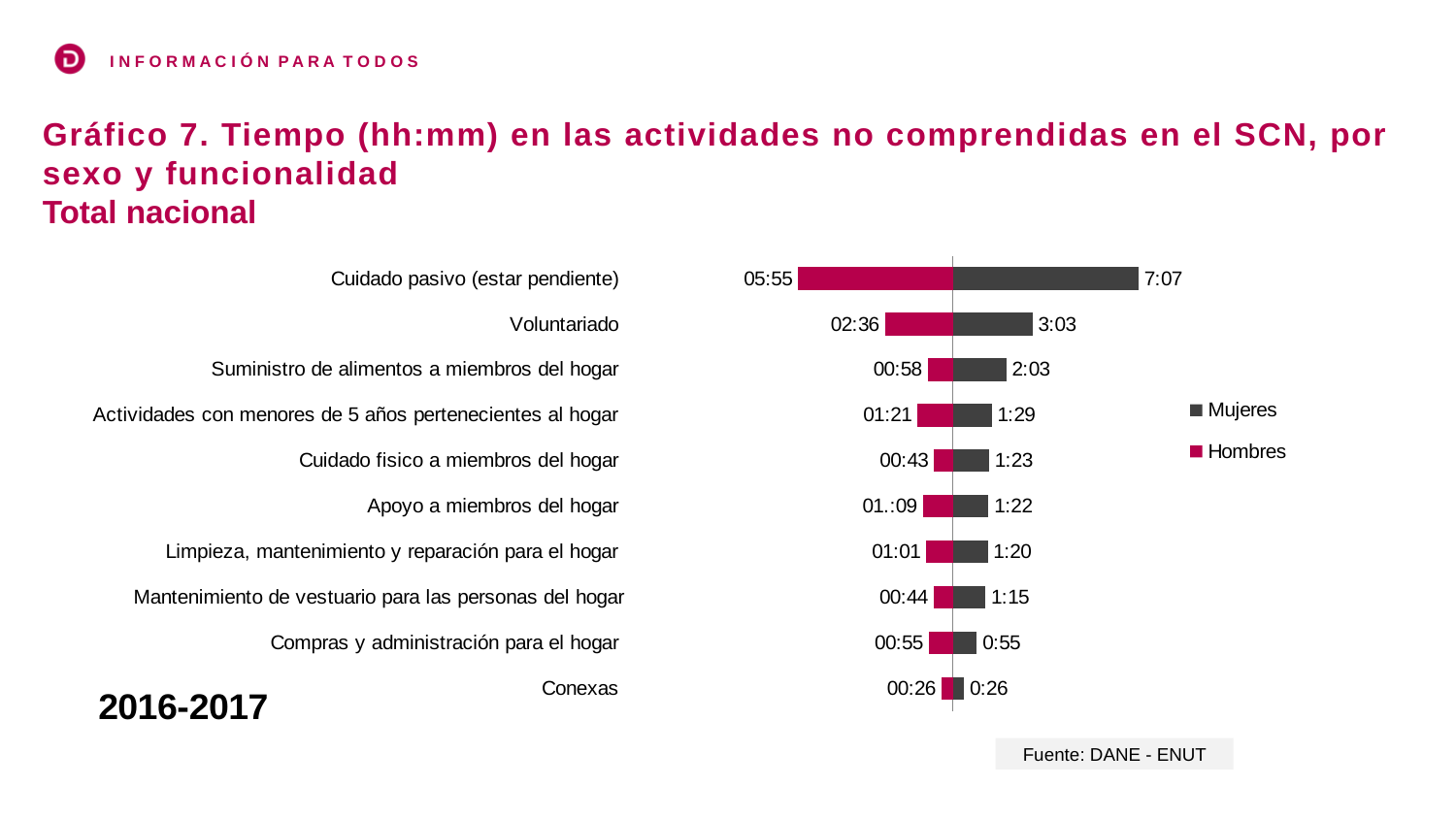

Gráfico 7. Tiempo (hh:mm) en las actividades no comprendidas en el SCN, por sexo y funcionalidad
Total nacional

### Chart: 2016-2017

| Category | Hombres | Mujeres  |
|---|---|---|
| Conexas  | -0.018055555555555557 | 0.018055555555555557 |
| Compras y administración para el hogar  | -0.03819444444444444 | 0.03819444444444444 |
| Mantenimiento de vestuario para las personas del hogar | -0.030555555555555555 | 0.052083333333333336 |
| Limpieza, mantenimiento y reparación para el hogar  | -0.042361111111111106 | 0.05555555555555555 |
| Apoyo a miembros del hogar  | -0.04791666666666666 | 0.05694444444444444 |
| Cuidado fisico a miembros del hogar  | -0.029861111111111113 | 0.057638888888888885 |
| Actividades con menores de 5 años pertenecientes al hogar  | -0.05625 | 0.06180555555555556 |
| Suministro de alimentos a miembros del hogar  | -0.04027777777777778 | 0.08541666666666665 |
| Voluntariado  | -0.10833333333333334 | 0.12708333333333333 |
| Cuidado pasivo (estar pendiente)  | -0.2465277777777778 | 0.2965277777777778 |
Fuente: DANE - ENUT